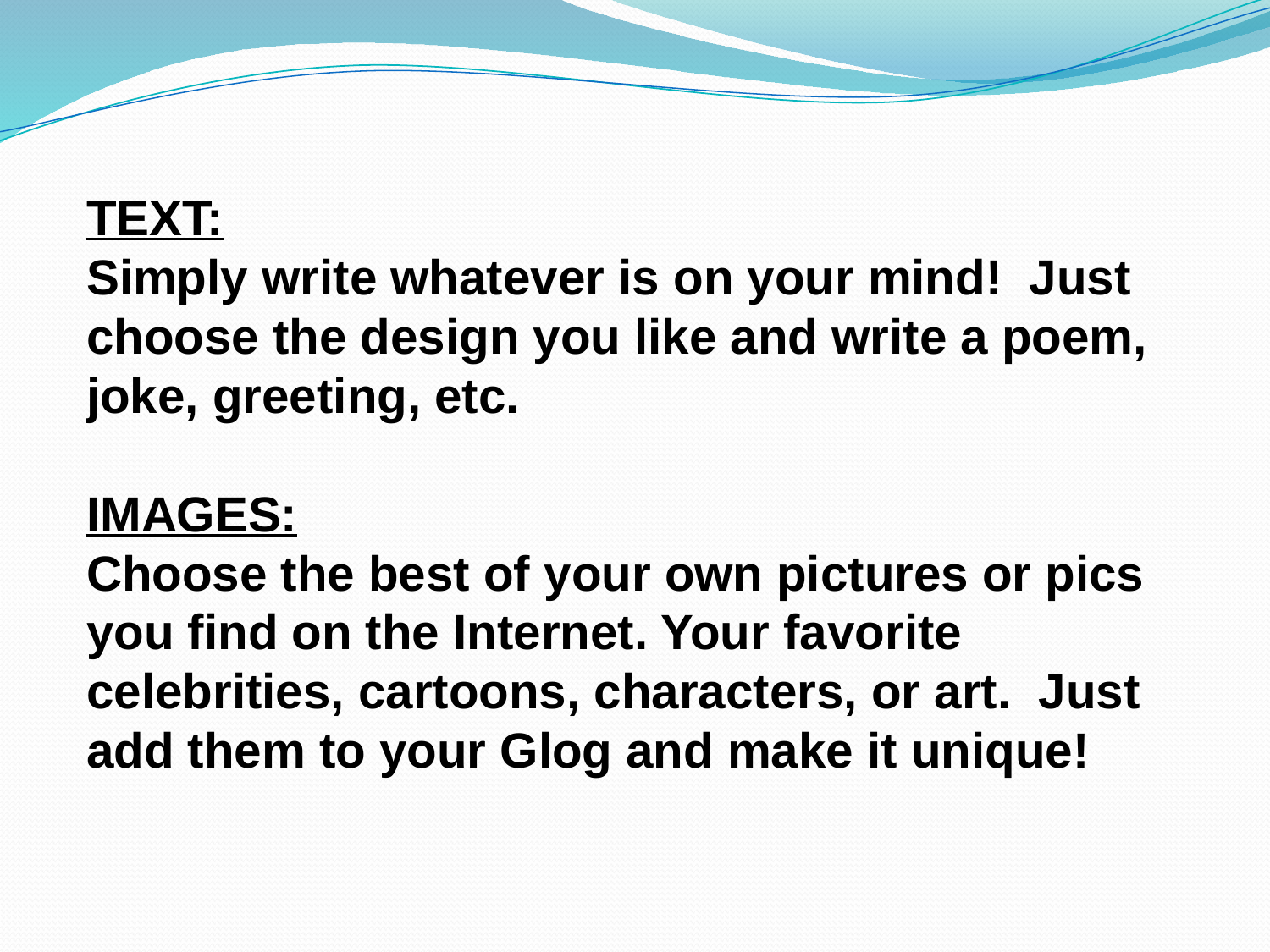

TEXT:
Simply write whatever is on your mind!  Just choose the design you like and write a poem, joke, greeting, etc.

IMAGES:
Choose the best of your own pictures or pics you find on the Internet. Your favorite celebrities, cartoons, characters, or art.  Just add them to your Glog and make it unique!